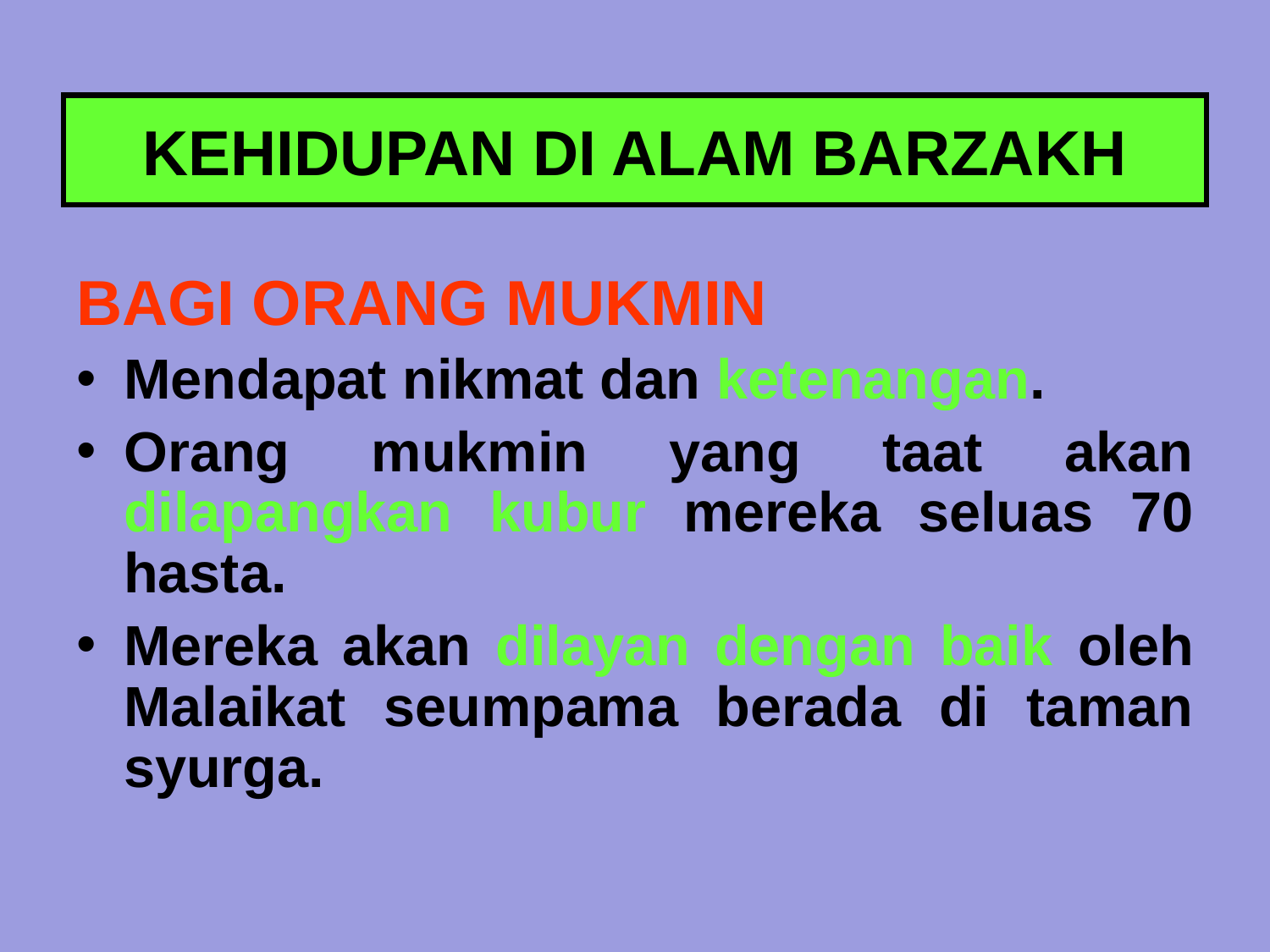

KEHIDUPAN DI ALAM BARZAKH
BAGI ORANG MUKMIN
Mendapat nikmat dan ketenangan.
Orang mukmin yang taat akan dilapangkan kubur mereka seluas 70 hasta.
Mereka akan dilayan dengan baik oleh Malaikat seumpama berada di taman syurga.